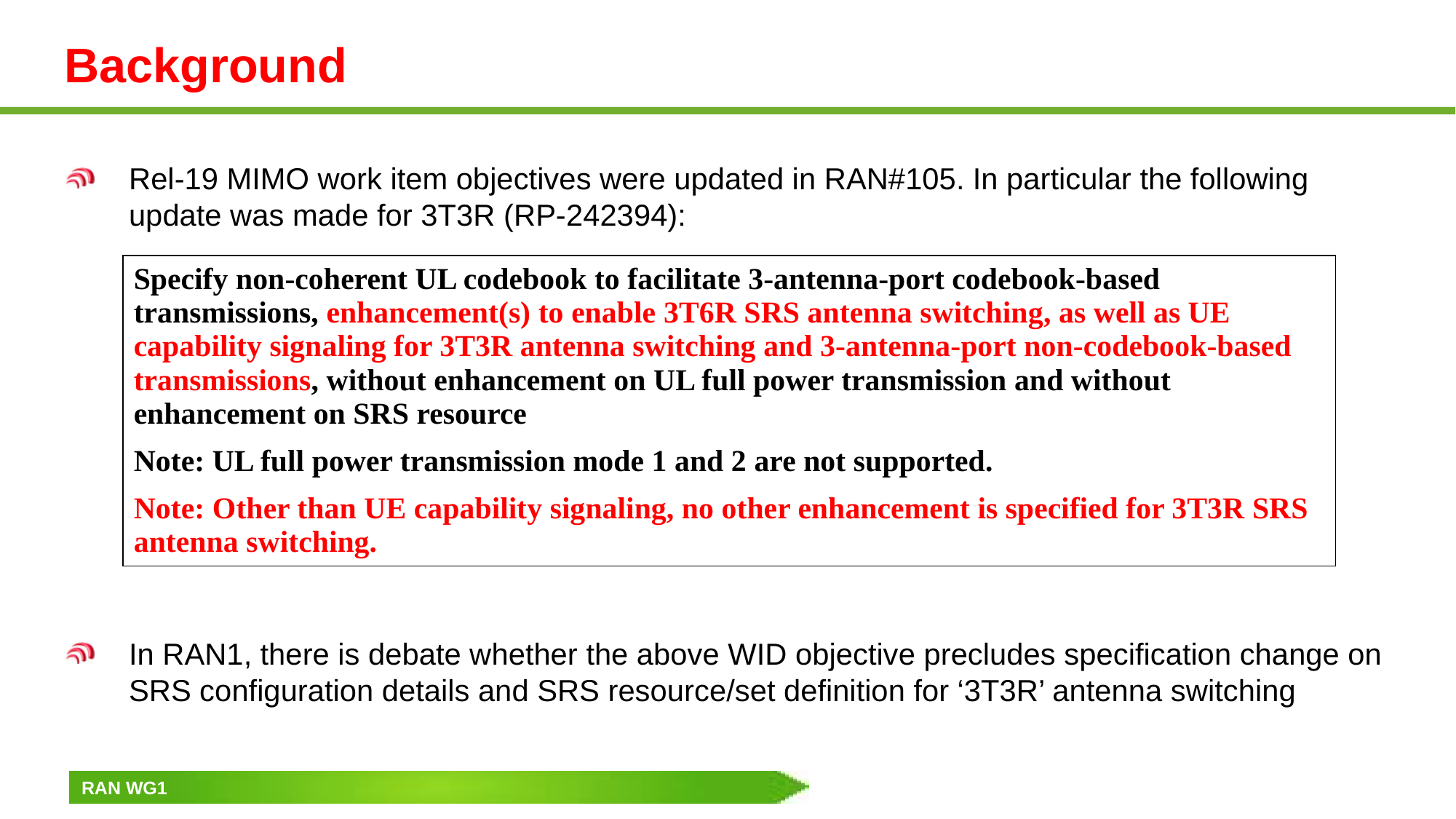

# Background
Rel-19 MIMO work item objectives were updated in RAN#105. In particular the following update was made for 3T3R (RP-242394):

In RAN1, there is debate whether the above WID objective precludes specification change on SRS configuration details and SRS resource/set definition for ‘3T3R’ antenna switching
| Specify non-coherent UL codebook to facilitate 3-antenna-port codebook-based transmissions, enhancement(s) to enable 3T6R SRS antenna switching, as well as UE capability signaling for 3T3R antenna switching and 3-antenna-port non-codebook-based transmissions, without enhancement on UL full power transmission and without enhancement on SRS resource Note: UL full power transmission mode 1 and 2 are not supported. Note: Other than UE capability signaling, no other enhancement is specified for 3T3R SRS antenna switching. |
| --- |